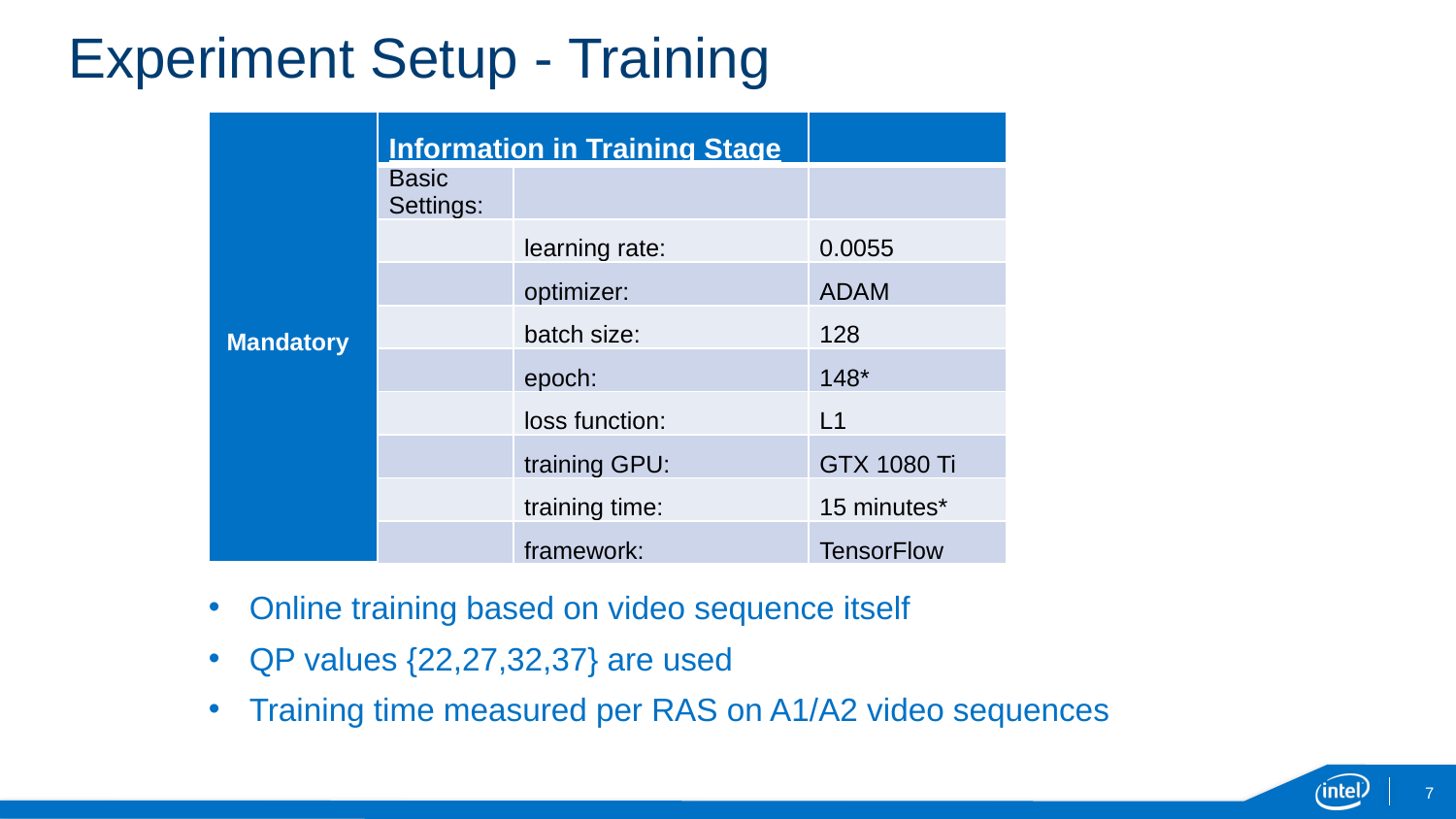

# Experiment Setup - Training
| Mandatory | Information in Training Stage |  |  |
| --- | --- | --- | --- |
|  | Basic Settings: |  |  |
|  |  | learning rate: | 0.0055 |
|  |  | optimizer: | ADAM |
|  |  | batch size: | 128 |
|  |  | epoch: | 148\* |
|  |  | loss function: | L1 |
|  |  | training GPU: | GTX 1080 Ti |
|  |  | training time: | 15 minutes\* |
|  |  | framework: | TensorFlow |
Online training based on video sequence itself
QP values {22,27,32,37} are used
Training time measured per RAS on A1/A2 video sequences
7